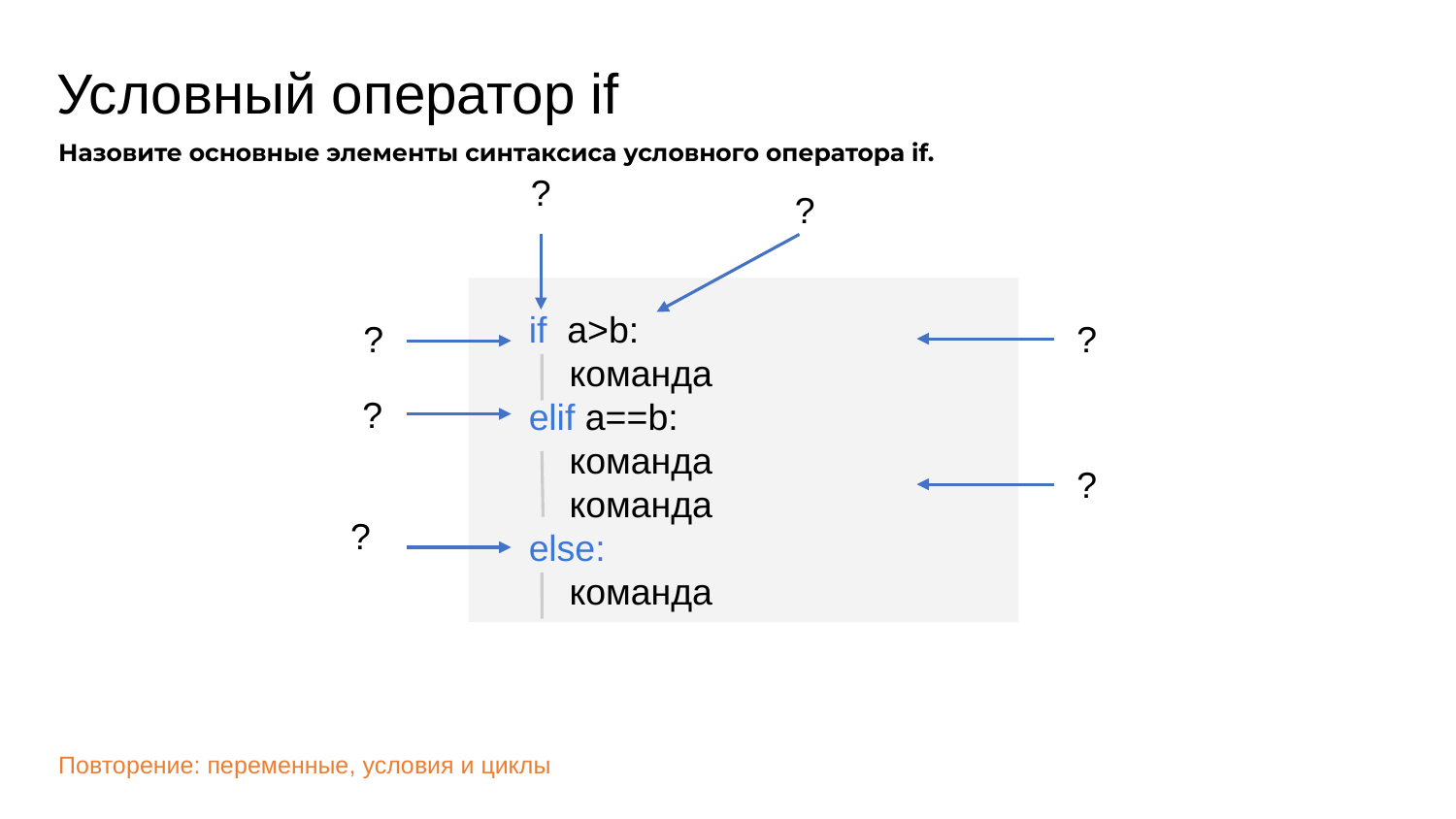

Условный оператор if
Назовите основные элементы синтаксиса условного оператора if.
?
?
if  a>b:
    команда
elif a==b:
    команда
    команда
else:
    команда
?
?
?
?
?
Повторение: переменные, условия и циклы